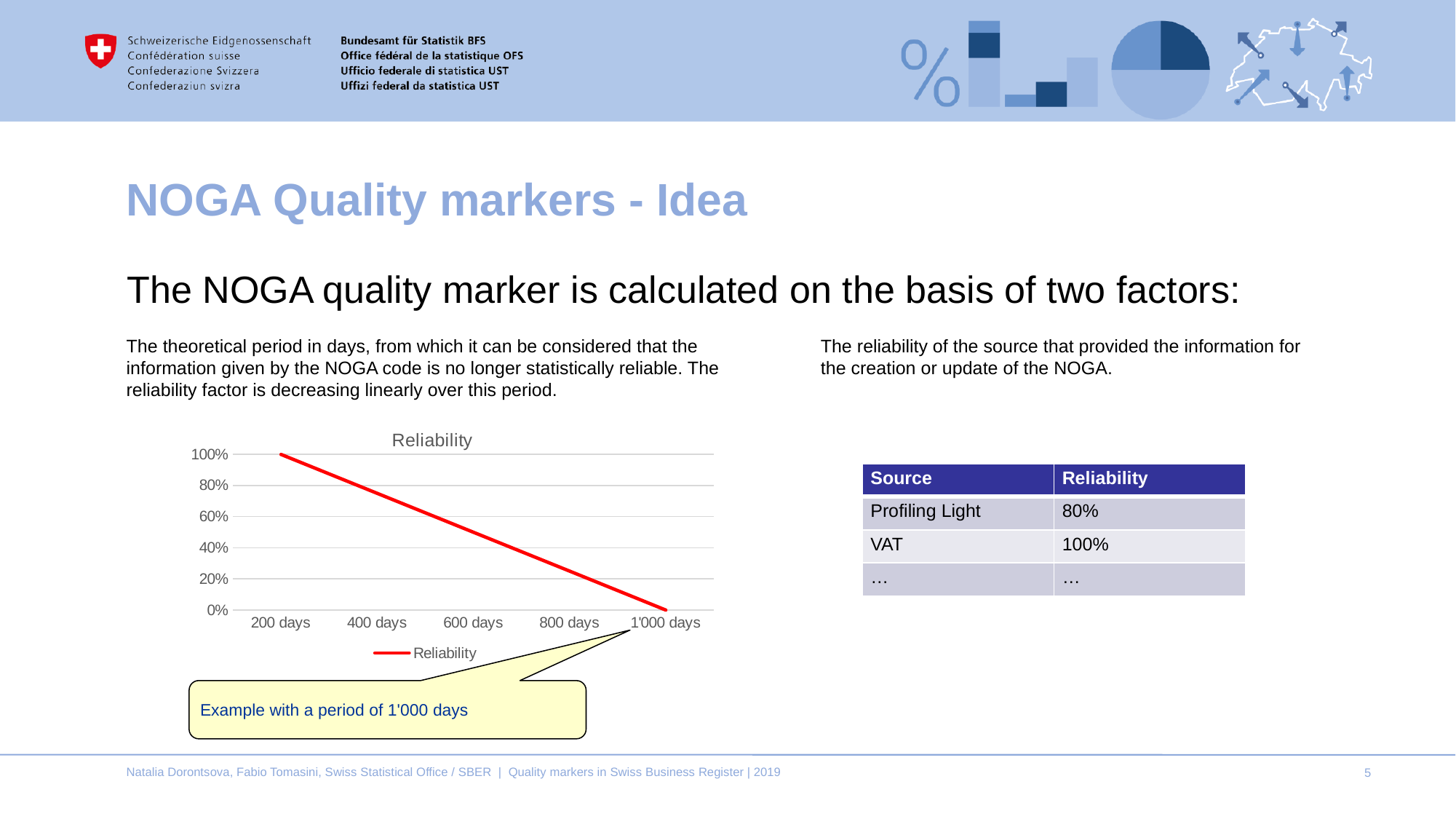

# NOGA Quality markers - Idea
The NOGA quality marker is calculated on the basis of two factors:

The theoretical period in days, from which it can be considered that the information given by the NOGA code is no longer statistically reliable. The reliability factor is decreasing linearly over this period.
The reliability of the source that provided the information for the creation or update of the NOGA.

### Chart:

| Category | Reliability |
|---|---|
| 200 days | 1.0 |
| 400 days | 0.75 |
| 600 days | 0.5 |
| 800 days | 0.25 |
| 1'000 days | 0.0 |
| Source | Reliability |
| --- | --- |
| Profiling Light | 80% |
| VAT | 100% |
| … | … |
Example with a period of 1'000 days
Natalia Dorontsova, Fabio Tomasini, Swiss Statistical Office / SBER  |  Quality markers in Swiss Business Register | 2019
5